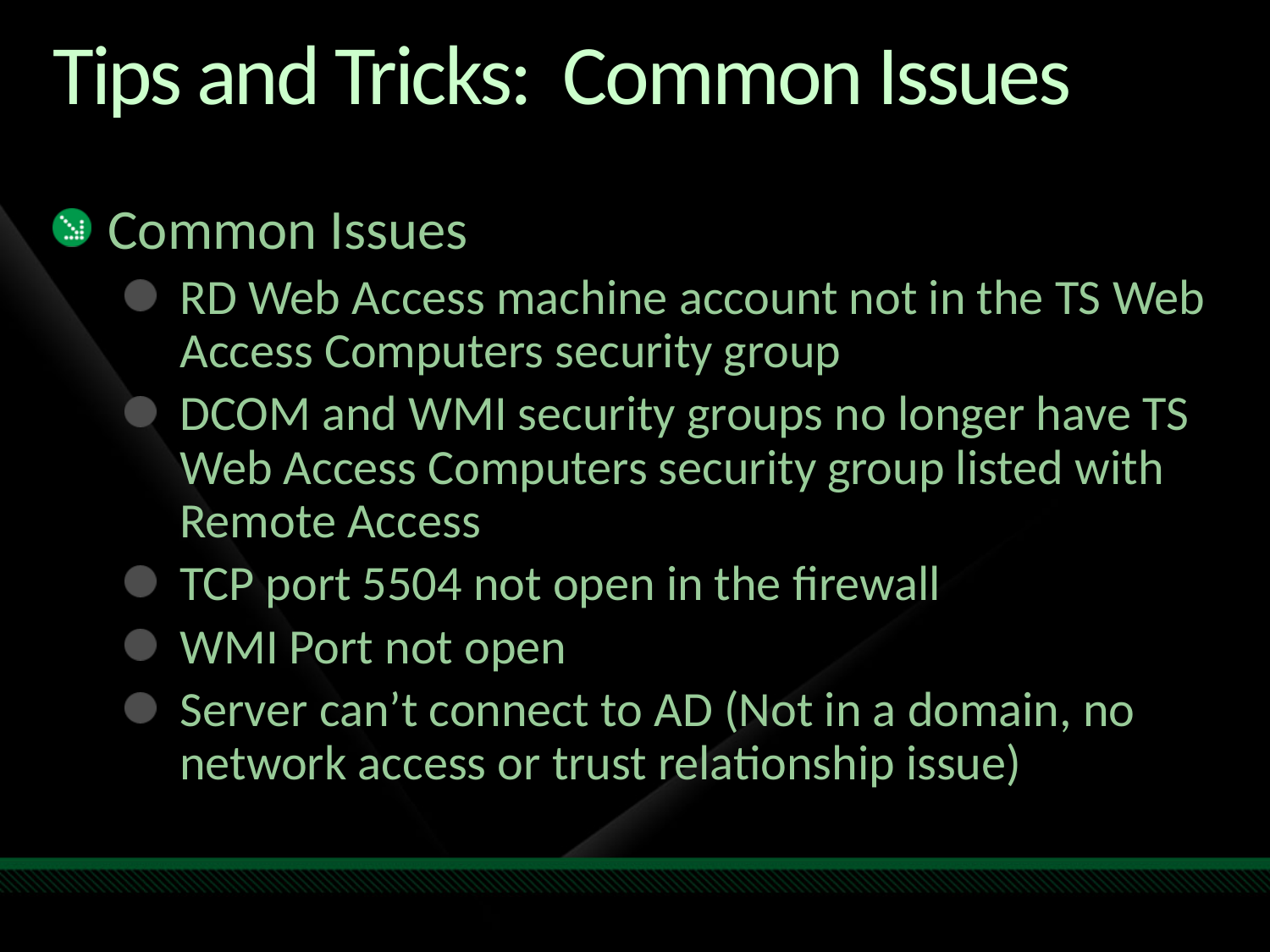

# Tips and Tricks:  Common Issues
Common Issues
RD Web Access machine account not in the TS Web Access Computers security group
DCOM and WMI security groups no longer have TS Web Access Computers security group listed with Remote Access
TCP port 5504 not open in the firewall
WMI Port not open
Server can’t connect to AD (Not in a domain, no network access or trust relationship issue)